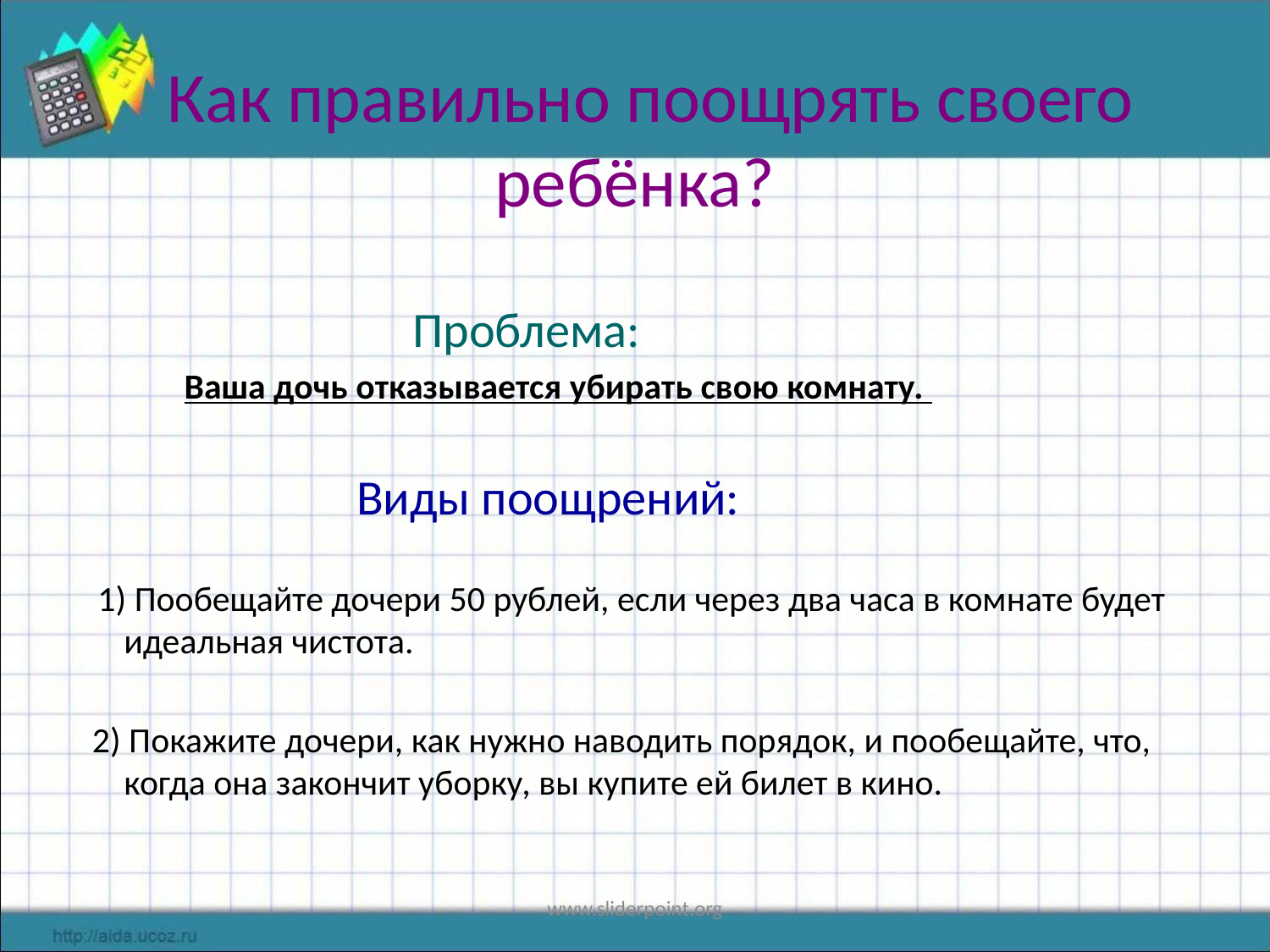

# Как правильно поощрять своего ребёнка?

                              Проблема:
               Ваша дочь отказывается убирать свою комнату.

                         Виды поощрений:

   1) Пообещайте дочери 50 рублей, если через два часа в комнате будет идеальная чистота.

  2) Покажите дочери, как нужно наводить порядок, и пообещайте, что, когда она закончит уборку, вы купите ей билет в кино.

www.sliderpoint.org